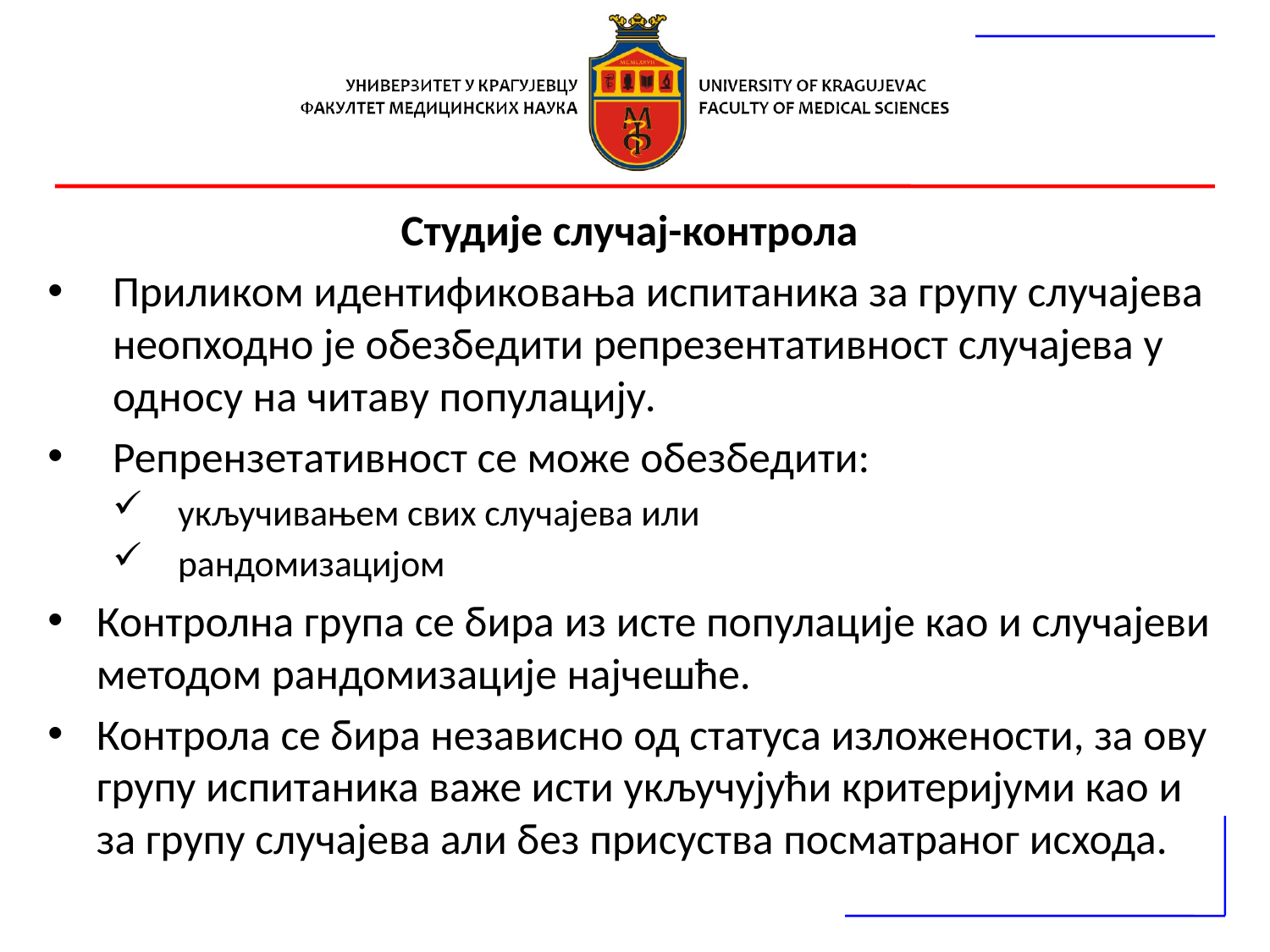

Студије случај-контрола
Приликом идентификовања испитаника за групу случајева неопходно је обезбедити репрезентативност случајева у односу на читаву популацију.
Репрензетaтивност се може обезбедити:
укључивањем свих случајева или
рандомизацијом
Контролна група се бира из исте популације као и случајеви методом рандомизације најчешће.
Контрола се бира независно од статуса изложености, за ову групу испитаника важе исти укључујући критеријуми као и за групу случајева али без присуства посматраног исхода.
#